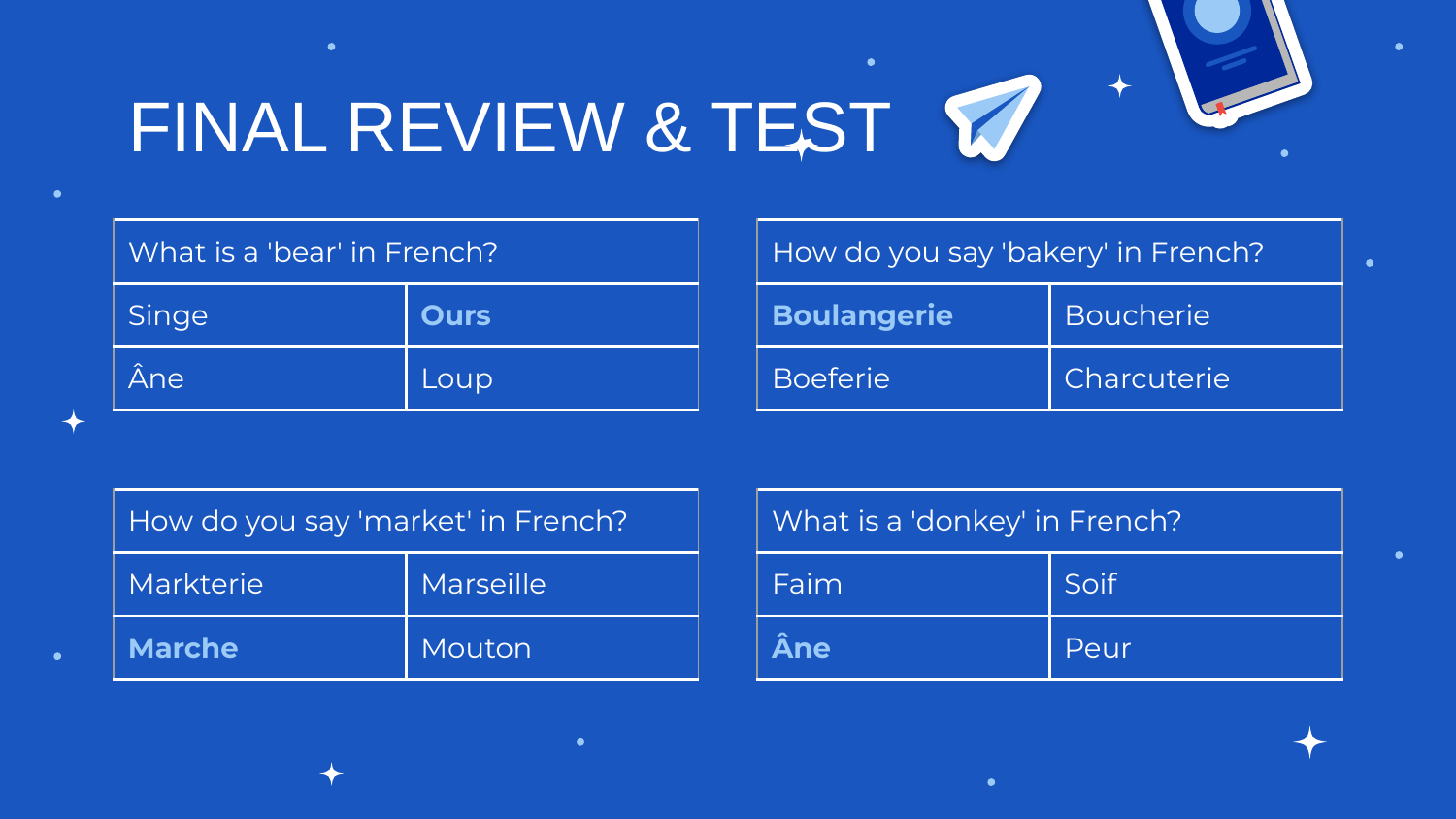

# FINAL REVIEW & TEST

| What is a 'bear' in French? |  |
| --- | --- |
| Singe | Ours |
| Âne | Loup |
| How do you say 'bakery' in French? |  |
| --- | --- |
| Boulangerie | Boucherie |
| Boeferie | Charcuterie |
| How do you say 'market' in French? |  |
| --- | --- |
| Markterie | Marseille |
| Marche | Mouton |
| What is a 'donkey' in French? |  |
| --- | --- |
| Faim | Soif |
| Âne | Peur |